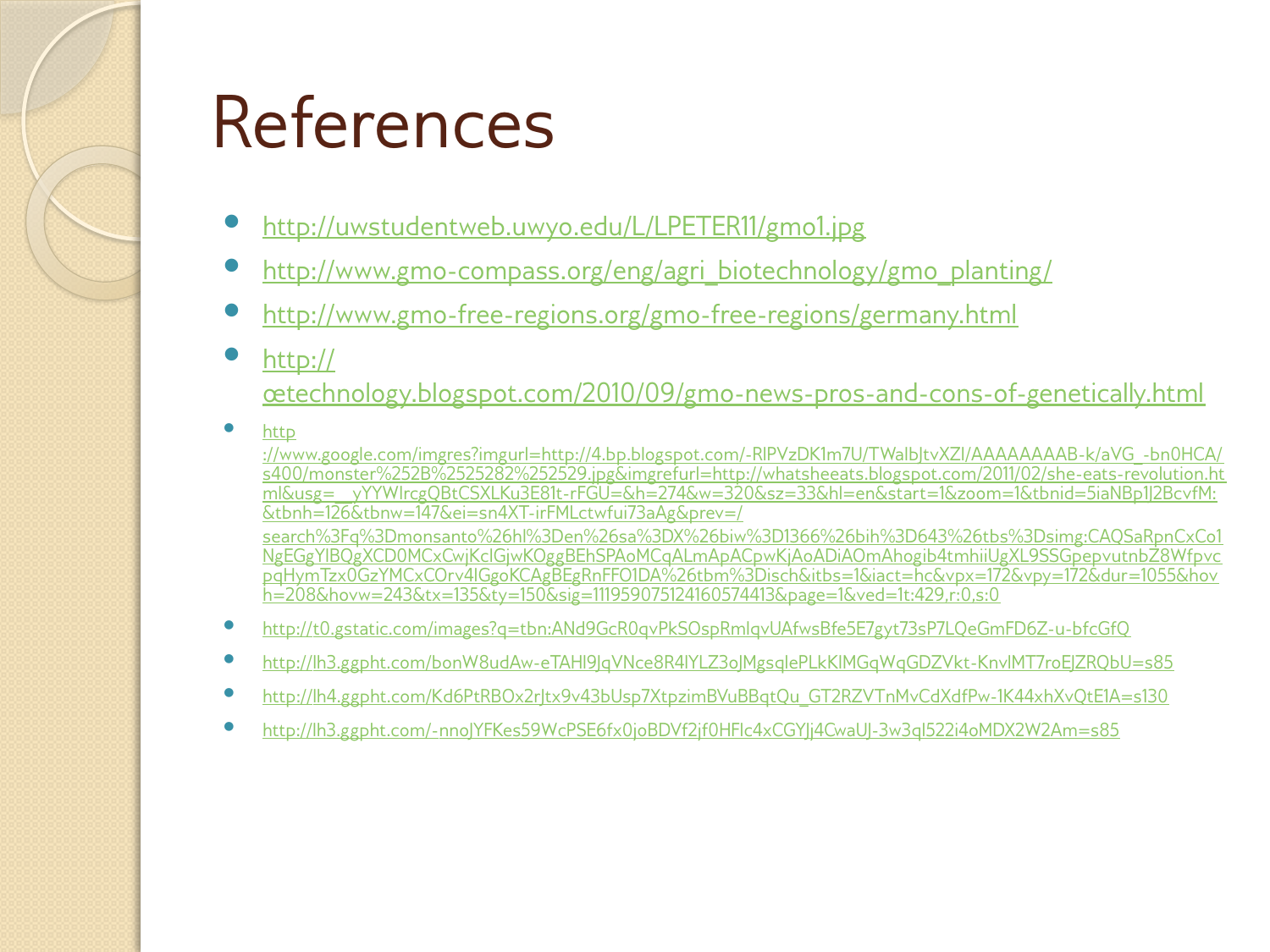

# References
http://uwstudentweb.uwyo.edu/L/LPETER11/gmo1.jpg
http://www.gmo-compass.org/eng/agri_biotechnology/gmo_planting/
http://www.gmo-free-regions.org/gmo-free-regions/germany.html
http://oetechnology.blogspot.com/2010/09/gmo-news-pros-and-cons-of-genetically.html
http://www.google.com/imgres?imgurl=http://4.bp.blogspot.com/-RlPVzDK1m7U/TWaIbJtvXZI/AAAAAAAAB-k/aVG_-bn0HCA/s400/monster%252B%2525282%252529.jpg&imgrefurl=http://whatsheeats.blogspot.com/2011/02/she-eats-revolution.html&usg=__yYYWIrcgQBtCSXLKu3E81t-rFGU=&h=274&w=320&sz=33&hl=en&start=1&zoom=1&tbnid=5iaNBp1J2BcvfM:&tbnh=126&tbnw=147&ei=sn4XT-irFMLctwfui73aAg&prev=/search%3Fq%3Dmonsanto%26hl%3Den%26sa%3DX%26biw%3D1366%26bih%3D643%26tbs%3Dsimg:CAQSaRpnCxCo1NgEGgYIBQgXCD0MCxCwjKcIGjwKOggBEhSPAoMCqALmApACpwKjAoADiAOmAhogib4tmhiiUgXL9SSGpepvutnbZ8WfpvcpqHymTzx0GzYMCxCOrv4IGgoKCAgBEgRnFFO1DA%26tbm%3Disch&itbs=1&iact=hc&vpx=172&vpy=172&dur=1055&hovh=208&hovw=243&tx=135&ty=150&sig=111959075124160574413&page=1&ved=1t:429,r:0,s:0
http://t0.gstatic.com/images?q=tbn:ANd9GcR0qvPkSOspRmlqvUAfwsBfe5E7gyt73sP7LQeGmFD6Z-u-bfcGfQ
http://lh3.ggpht.com/bonW8udAw-eTAHl9JqVNce8R4lYLZ3oJMgsqlePLkKIMGqWqGDZVkt-KnvlMT7roEJZRQbU=s85
http://lh4.ggpht.com/Kd6PtRBOx2rJtx9v43bUsp7XtpzimBVuBBqtQu_GT2RZVTnMvCdXdfPw-1K44xhXvQtE1A=s130
http://lh3.ggpht.com/-nnoJYFKes59WcPSE6fx0joBDVf2jf0HFIc4xCGYJj4CwaUJ-3w3qI522i4oMDX2W2Am=s85